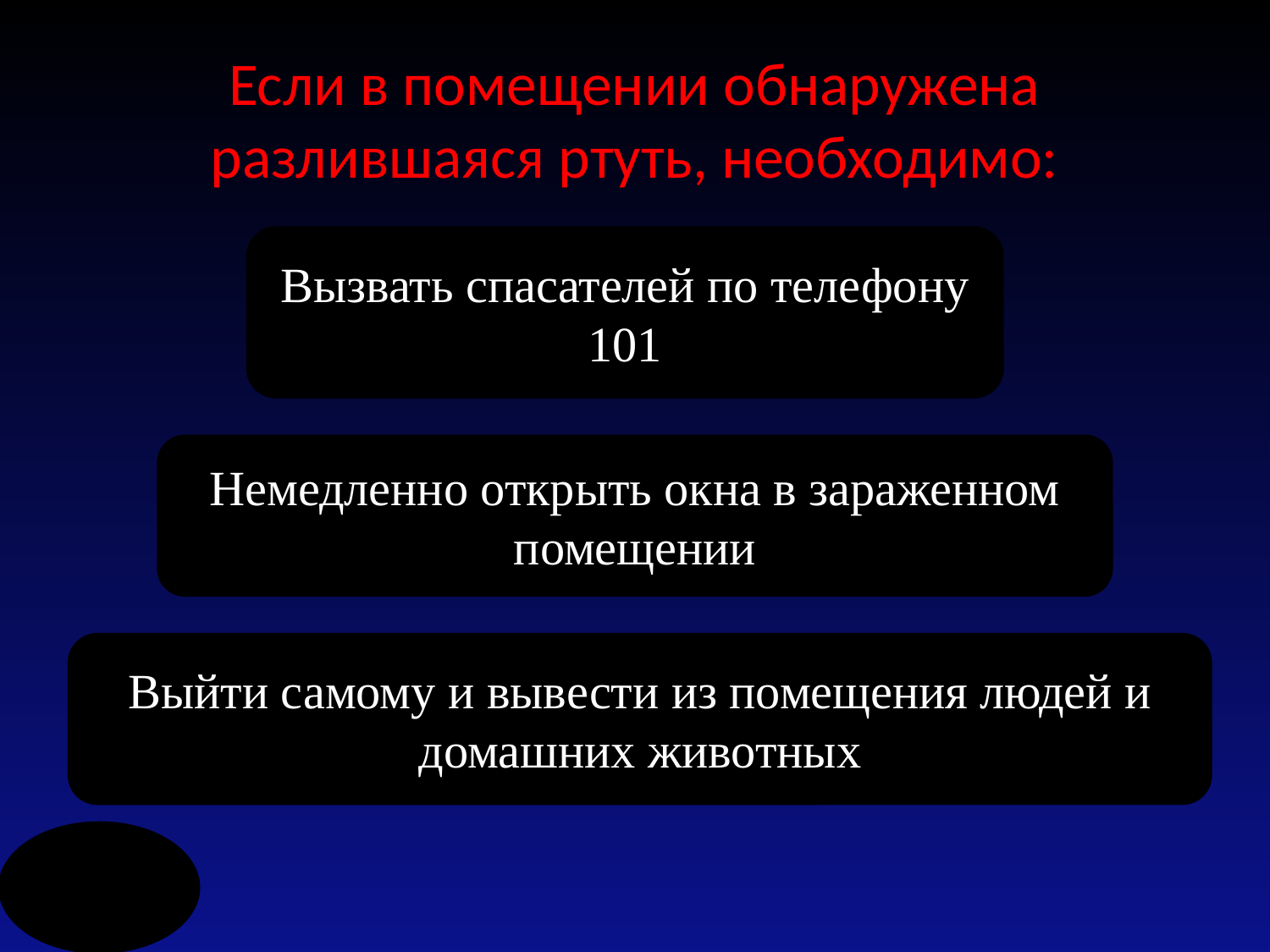

# Если в помещении обнаружена разлившаяся ртуть, необходимо:
Вызвать спасателей по телефону 101
Немедленно открыть окна в зараженном помещении
Выйти самому и вывести из помещения людей и домашних животных